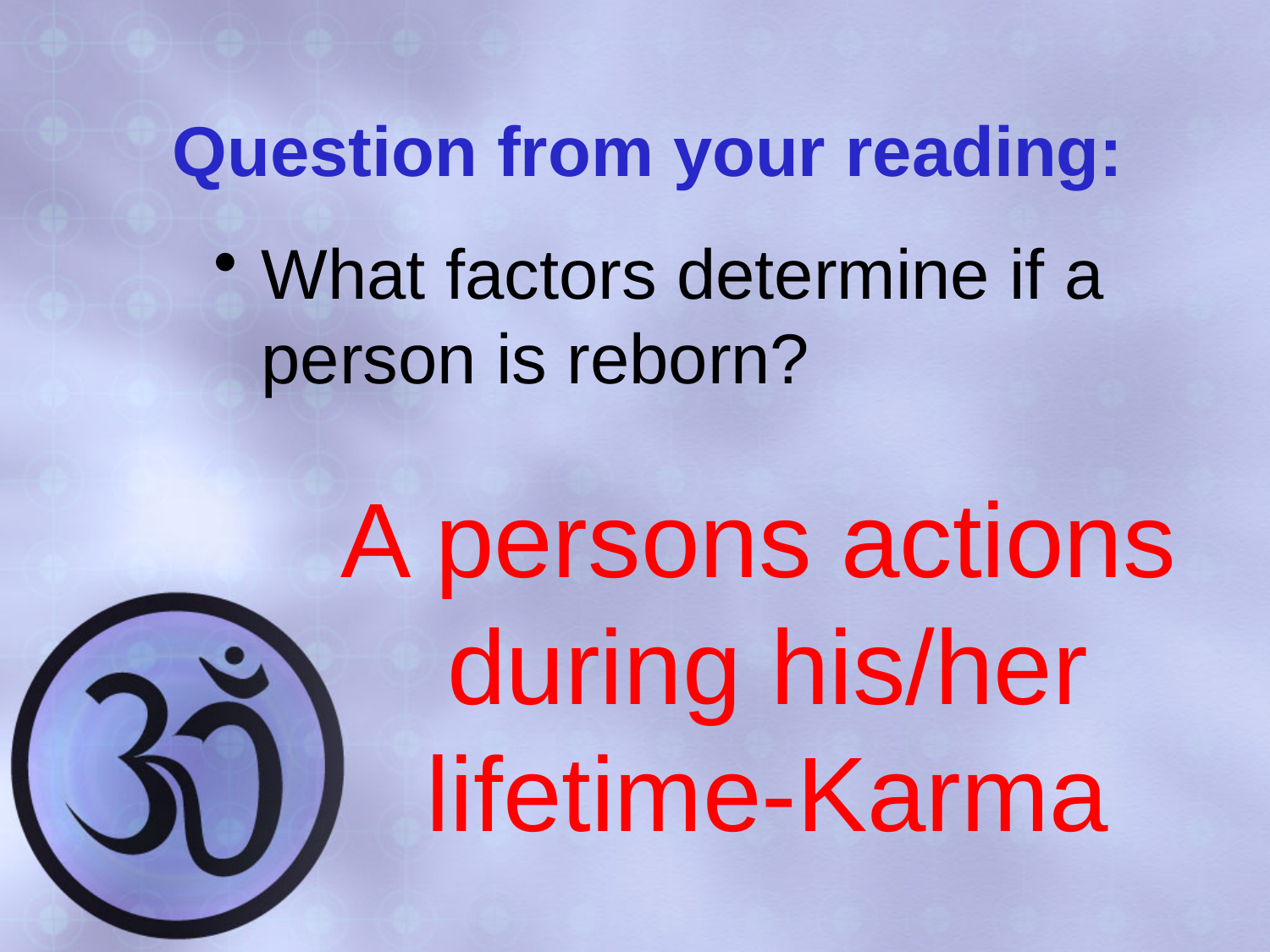

# Question from your reading:
What factors determine if a person is reborn?
 A persons actions during his/her lifetime-Karma